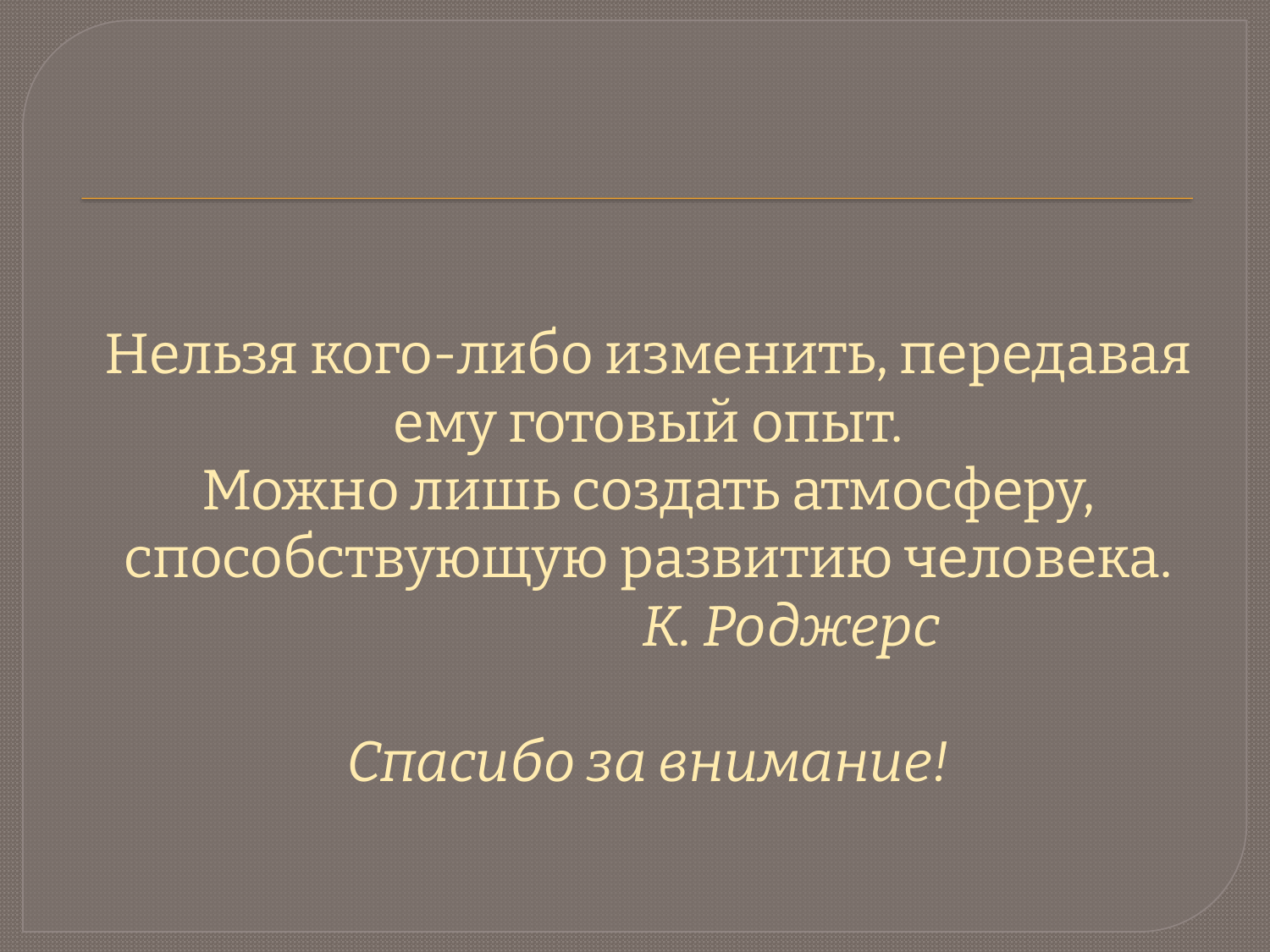

# Нельзя кого-либо изменить, передавая ему готовый опыт. Можно лишь создать атмосферу, способствующую развитию человека. К. Роджерс Спасибо за внимание!